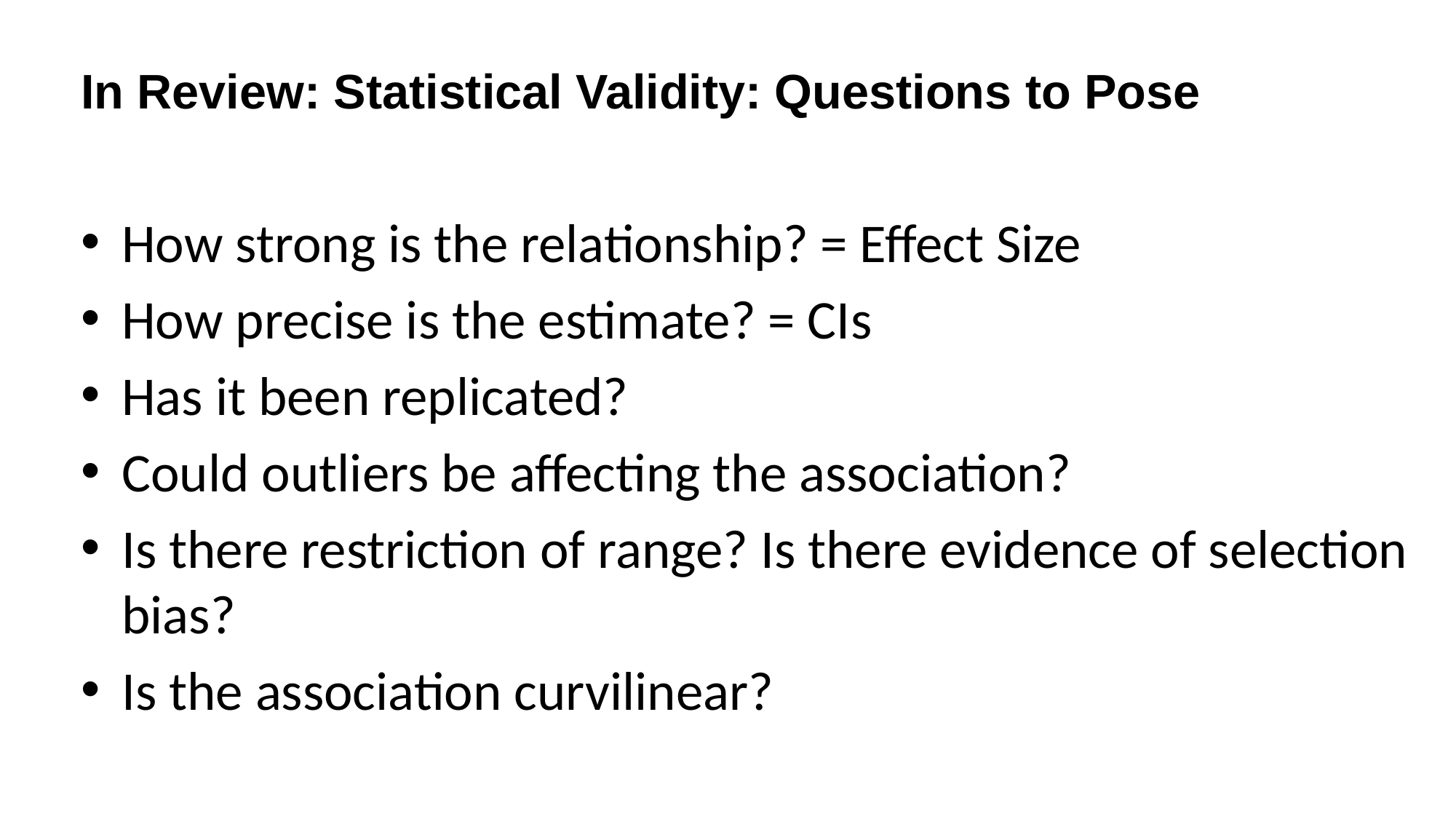

# In Review: Statistical Validity: Questions to Pose
How strong is the relationship? = Effect Size
How precise is the estimate? = CIs
Has it been replicated?
Could outliers be affecting the association?
Is there restriction of range? Is there evidence of selection bias?
Is the association curvilinear?